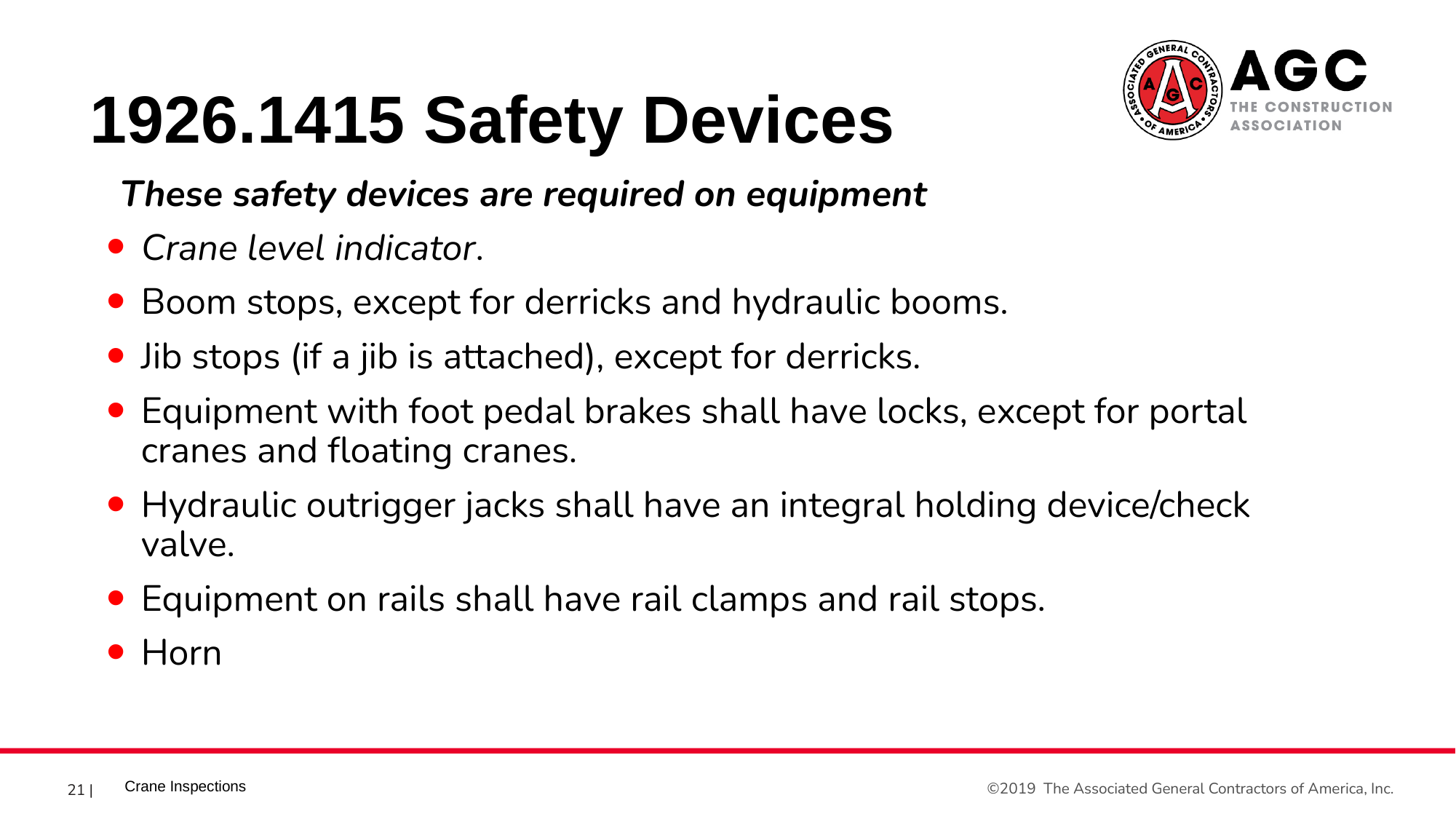

1926.1415 Safety Devices
These safety devices are required on equipment
Crane level indicator.
Boom stops, except for derricks and hydraulic booms.
Jib stops (if a jib is attached), except for derricks.
Equipment with foot pedal brakes shall have locks, except for portal cranes and floating cranes.
Hydraulic outrigger jacks shall have an integral holding device/check valve.
Equipment on rails shall have rail clamps and rail stops.
Horn
Crane Inspections